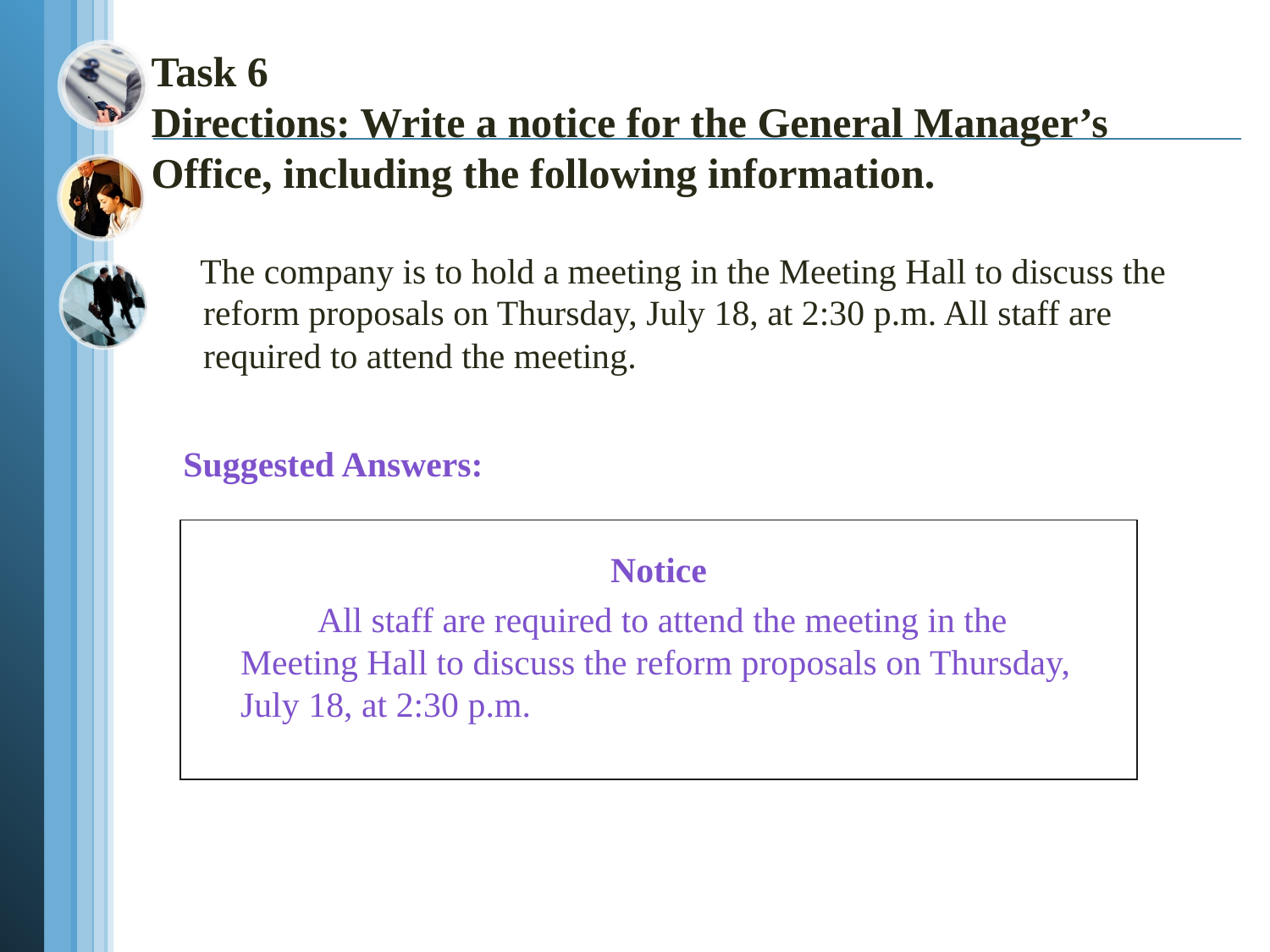

# Task 6 Directions: Write a notice for the General Manager’s Office, including the following information.

     The company is to hold a meeting in the Meeting Hall to discuss the reform proposals on Thursday, July 18, at 2:30 p.m. All staff are required to attend the meeting.
Suggested Answers:
Notice
              All staff are required to attend the meeting in the Meeting Hall to discuss the reform proposals on Thursday, July 18, at 2:30 p.m.